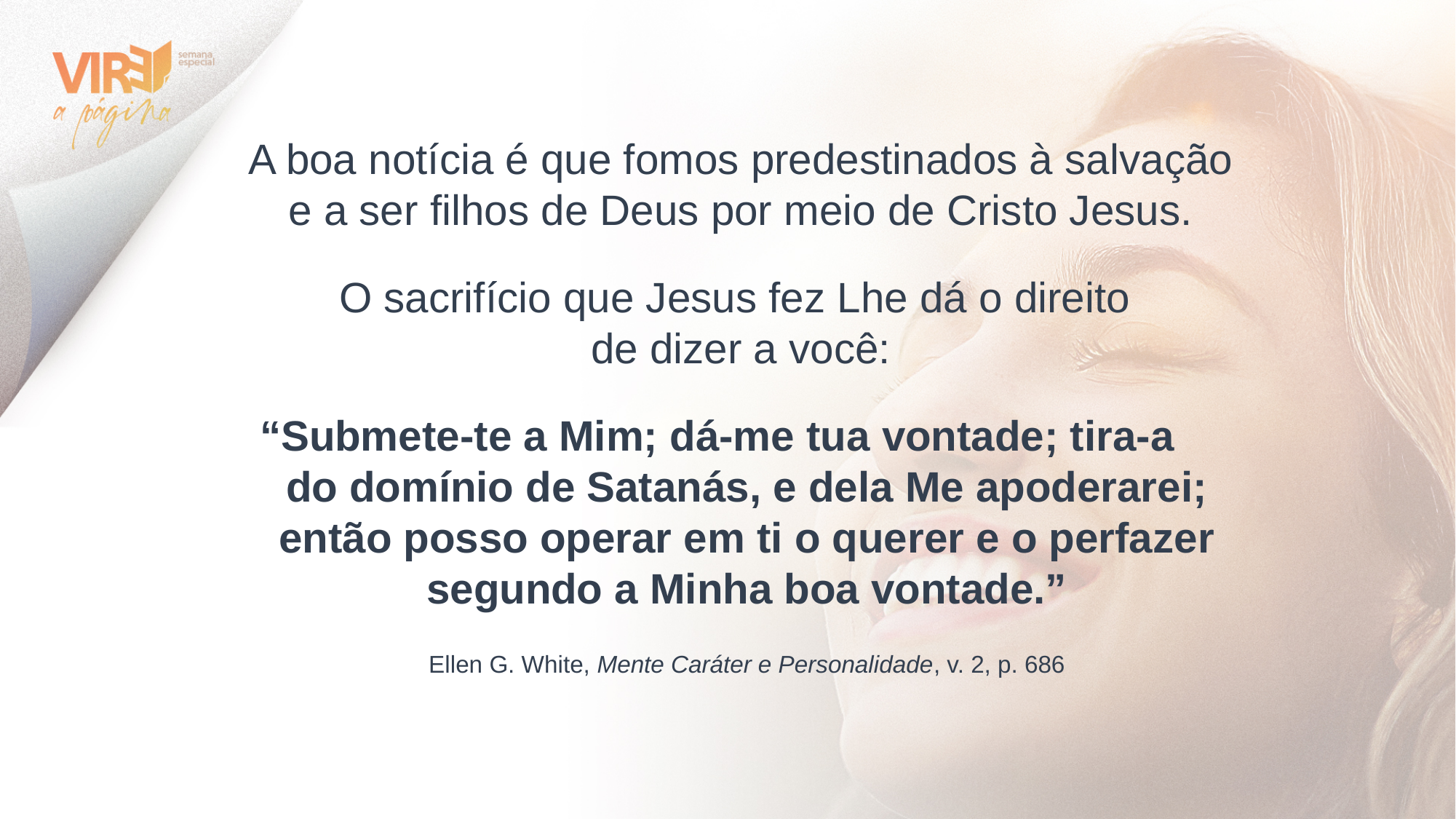

A boa notícia é que fomos predestinados à salvação  e a ser filhos de Deus por meio de Cristo Jesus.
       O sacrifício que Jesus fez Lhe dá o direito          de dizer a você:
“Submete-te a Mim; dá-me tua vontade; tira-a      do domínio de Satanás, e dela Me apoderarei; então posso operar em ti o querer e o perfazer segundo a Minha boa vontade.”
Ellen G. White, Mente Caráter e Personalidade, v. 2, p. 686